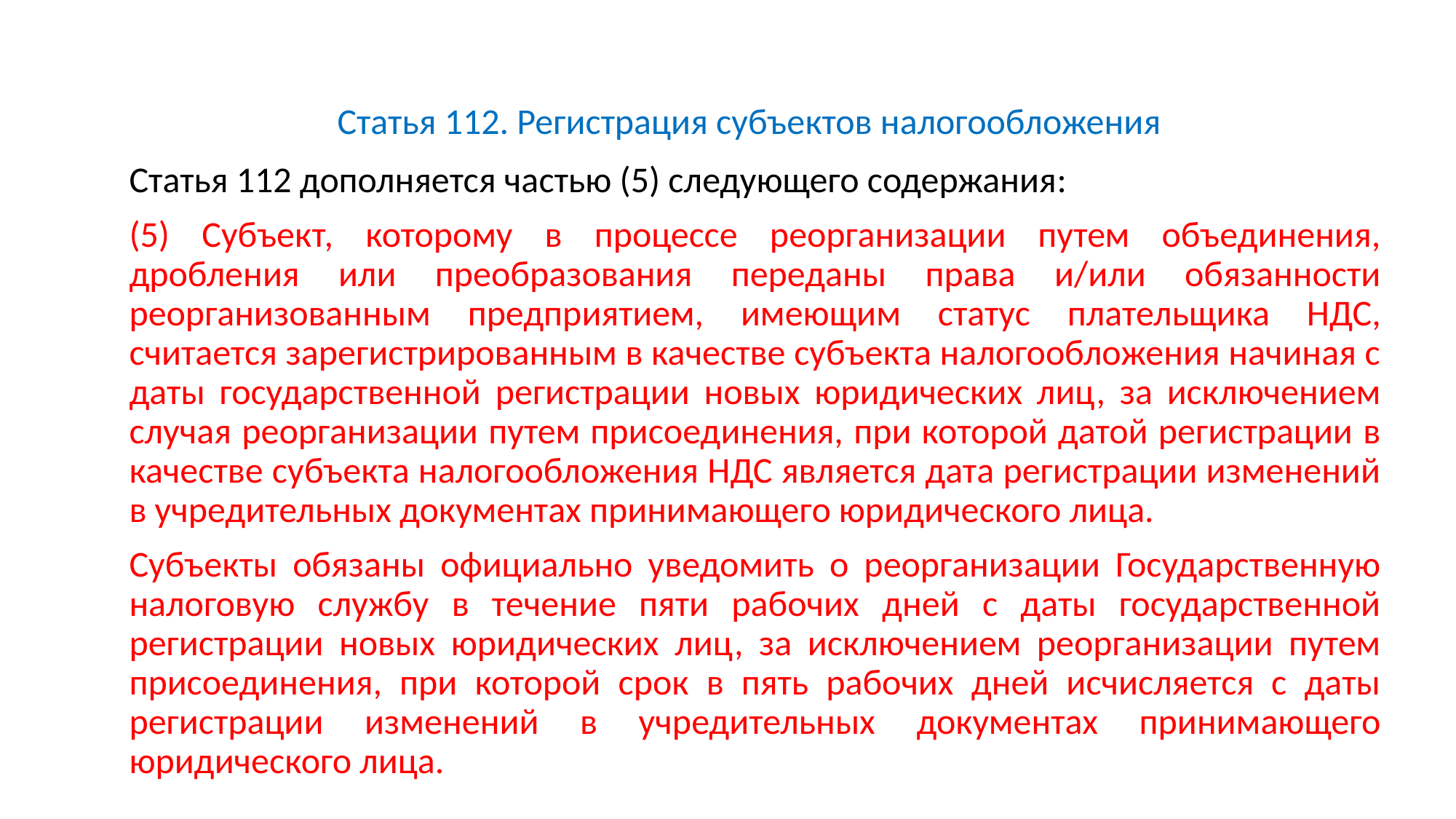

# Статья 112. Регистрация субъектов налогообложения
Статья 112 дополняется частью (5) следующего содержания:
(5) Субъект, которому в процессе реорганизации путем объединения, дробления или преобразования переданы права и/или обязанности реорганизованным предприятием, имеющим статус плательщика НДС, считается зарегистрированным в качестве субъекта налогообложения начиная с даты государственной регистрации новых юридических лиц, за исключением случая реорганизации путем присоединения, при которой датой регистрации в качестве субъекта налогообложения НДС является дата регистрации изменений в учредительных документах принимающего юридического лица.
Субъекты обязаны официально уведомить о реорганизации Государственную налоговую службу в течение пяти рабочих дней с даты государственной регистрации новых юридических лиц, за исключением реорганизации путем присоединения, при которой срок в пять рабочих дней исчисляется с даты регистрации изменений в учредительных документах принимающего юридического лица.